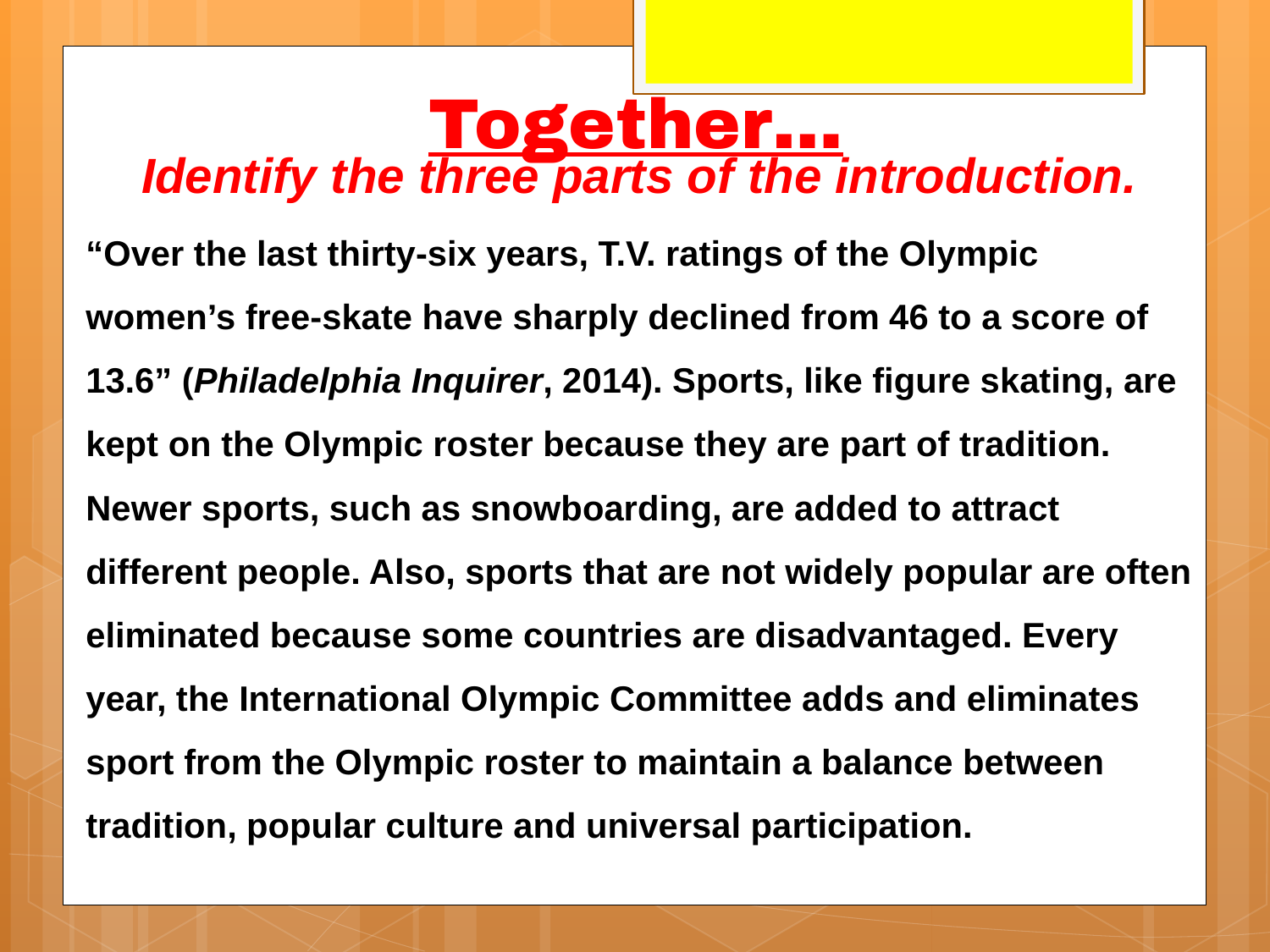

# Together…
Identify the three parts of the introduction.
“Over the last thirty-six years, T.V. ratings of the Olympic women’s free-skate have sharply declined from 46 to a score of 13.6” (Philadelphia Inquirer, 2014). Sports, like figure skating, are kept on the Olympic roster because they are part of tradition. Newer sports, such as snowboarding, are added to attract different people. Also, sports that are not widely popular are often eliminated because some countries are disadvantaged. Every year, the International Olympic Committee adds and eliminates sport from the Olympic roster to maintain a balance between tradition, popular culture and universal participation.